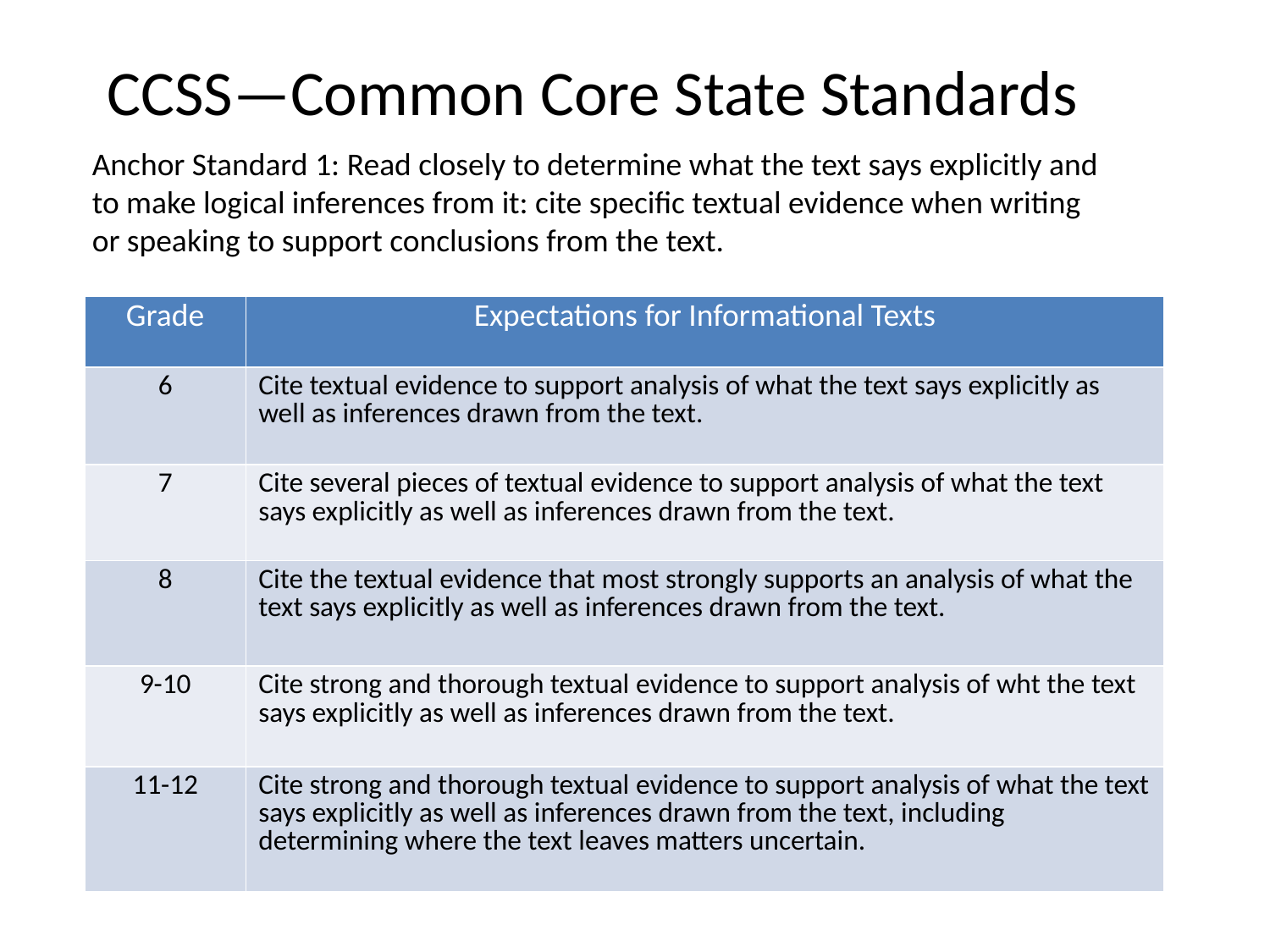

# CCSS—Common Core State Standards
Anchor Standard 1: Read closely to determine what the text says explicitly and to make logical inferences from it: cite specific textual evidence when writing or speaking to support conclusions from the text.

| Grade | Expectations for Informational Texts |
| --- | --- |
| 6 | Cite textual evidence to support analysis of what the text says explicitly as well as inferences drawn from the text. |
| 7 | Cite several pieces of textual evidence to support analysis of what the text says explicitly as well as inferences drawn from the text. |
| 8 | Cite the textual evidence that most strongly supports an analysis of what the text says explicitly as well as inferences drawn from the text. |
| 9-10 | Cite strong and thorough textual evidence to support analysis of wht the text says explicitly as well as inferences drawn from the text. |
| 11-12 | Cite strong and thorough textual evidence to support analysis of what the text says explicitly as well as inferences drawn from the text, including determining where the text leaves matters uncertain. |